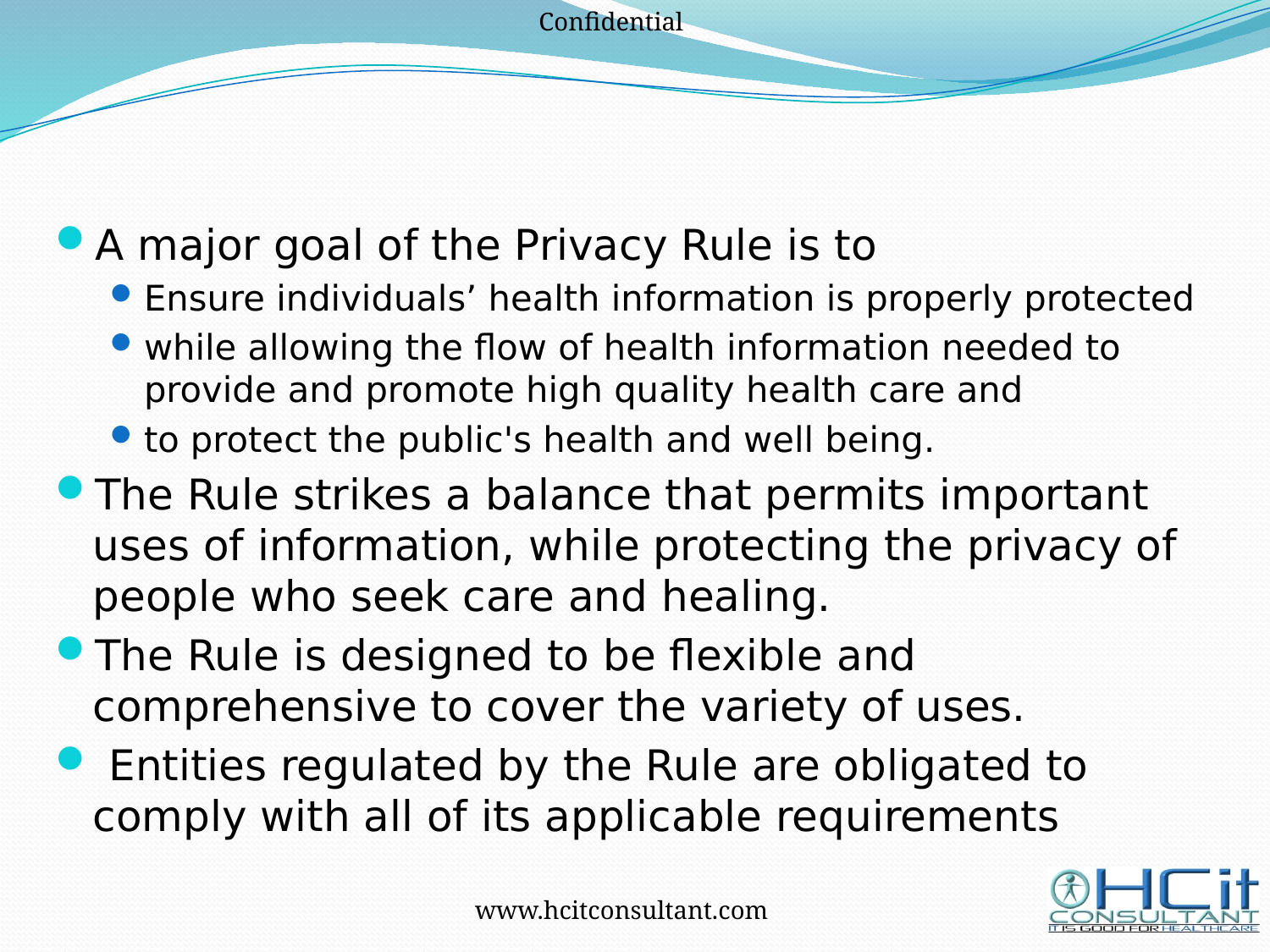

#
A major goal of the Privacy Rule is to
Ensure individuals’ health information is properly protected
while allowing the flow of health information needed to provide and promote high quality health care and
to protect the public's health and well being.
The Rule strikes a balance that permits important uses of information, while protecting the privacy of people who seek care and healing.
The Rule is designed to be flexible and comprehensive to cover the variety of uses.
 Entities regulated by the Rule are obligated to comply with all of its applicable requirements
13